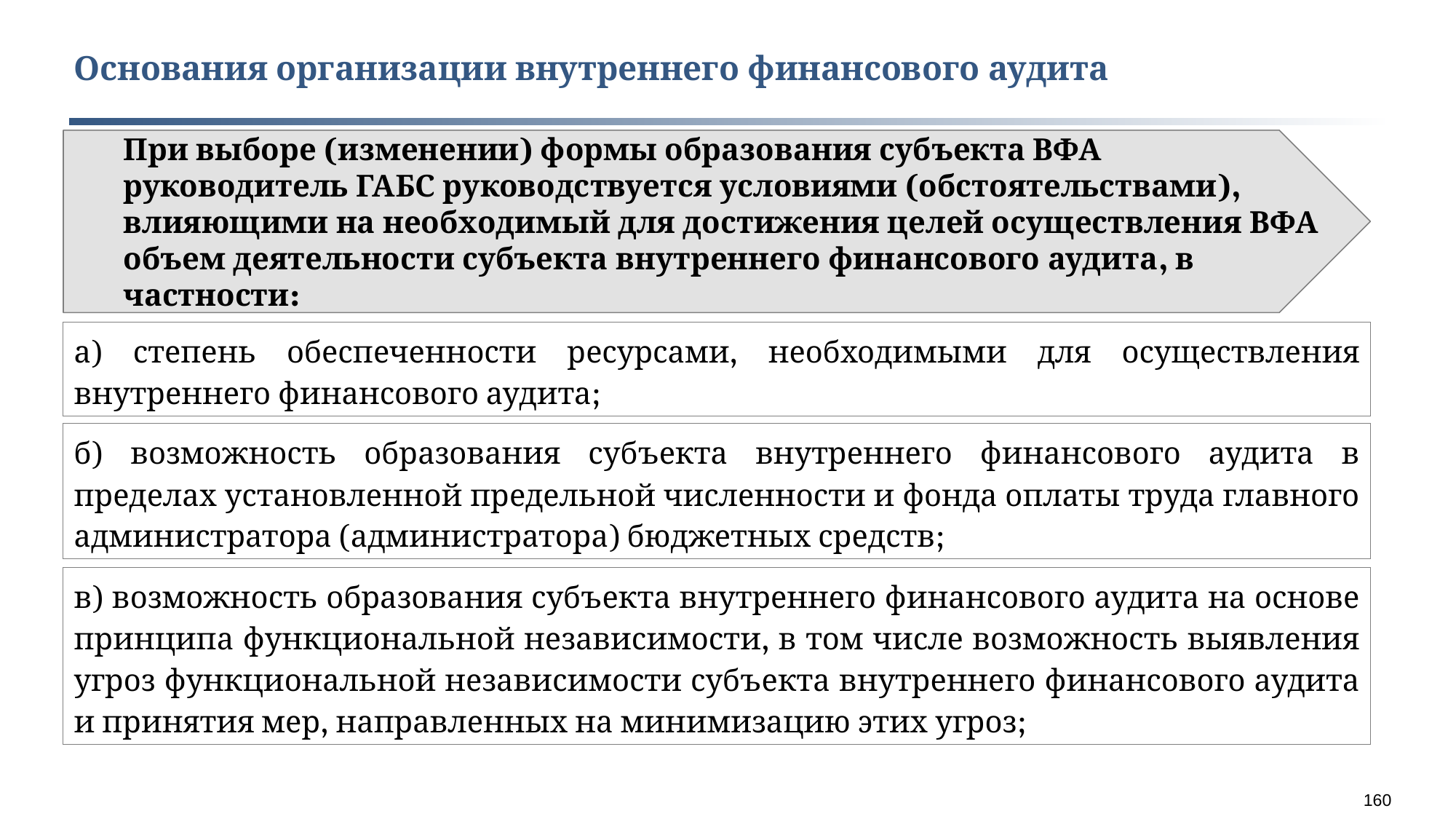

Основания организации внутреннего финансового аудита
При выборе (изменении) формы образования субъекта ВФА руководитель ГАБС руководствуется условиями (обстоятельствами), влияющими на необходимый для достижения целей осуществления ВФА объем деятельности субъекта внутреннего финансового аудита, в частности:
а) степень обеспеченности ресурсами, необходимыми для осуществления внутреннего финансового аудита;
б) возможность образования субъекта внутреннего финансового аудита в пределах установленной предельной численности и фонда оплаты труда главного администратора (администратора) бюджетных средств;
в) возможность образования субъекта внутреннего финансового аудита на основе принципа функциональной независимости, в том числе возможность выявления угроз функциональной независимости субъекта внутреннего финансового аудита и принятия мер, направленных на минимизацию этих угроз;